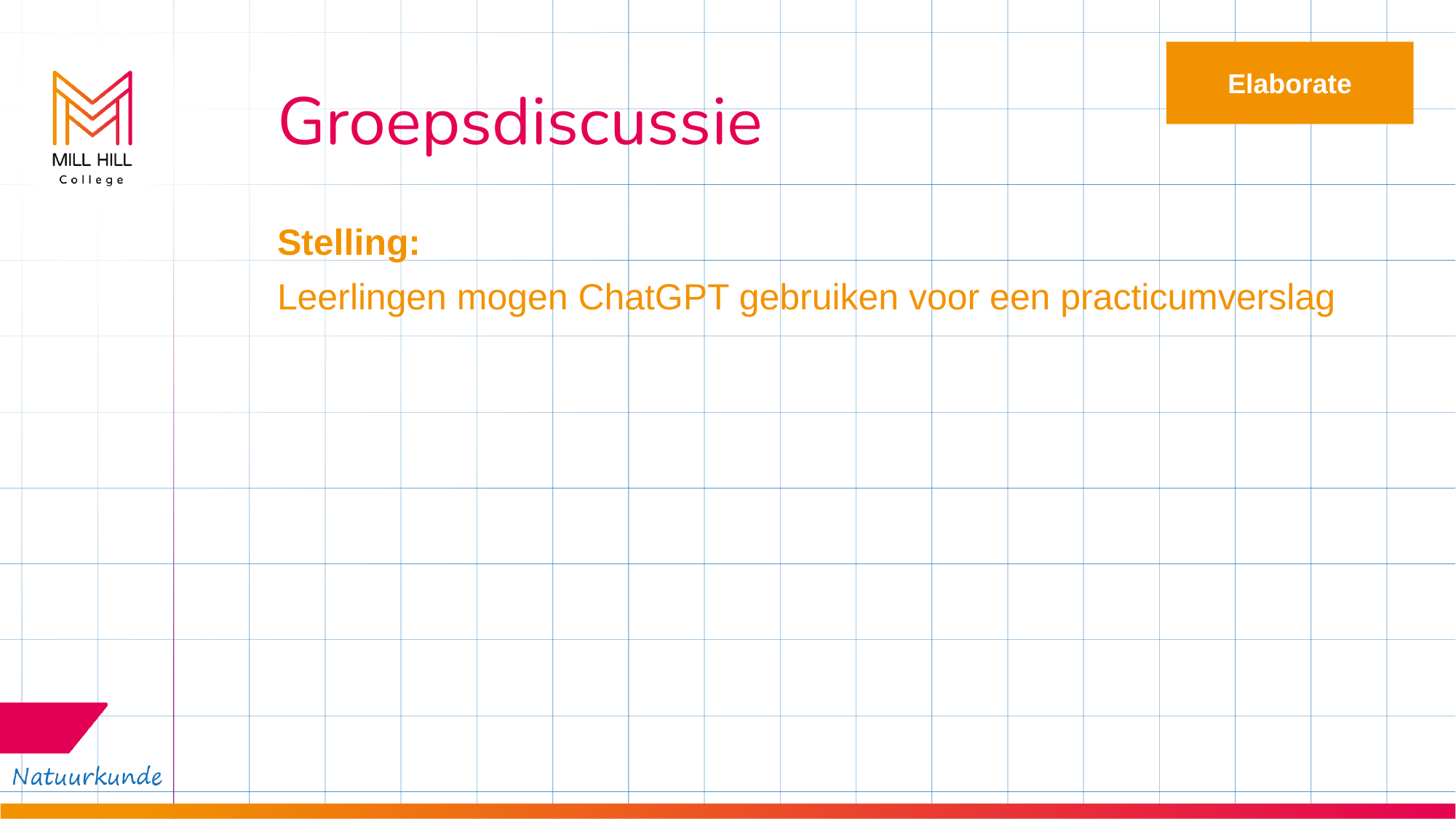

Elaborate
# Groepsdiscussie
Stelling:
Leerlingen mogen ChatGPT gebruiken voor een practicumverslag